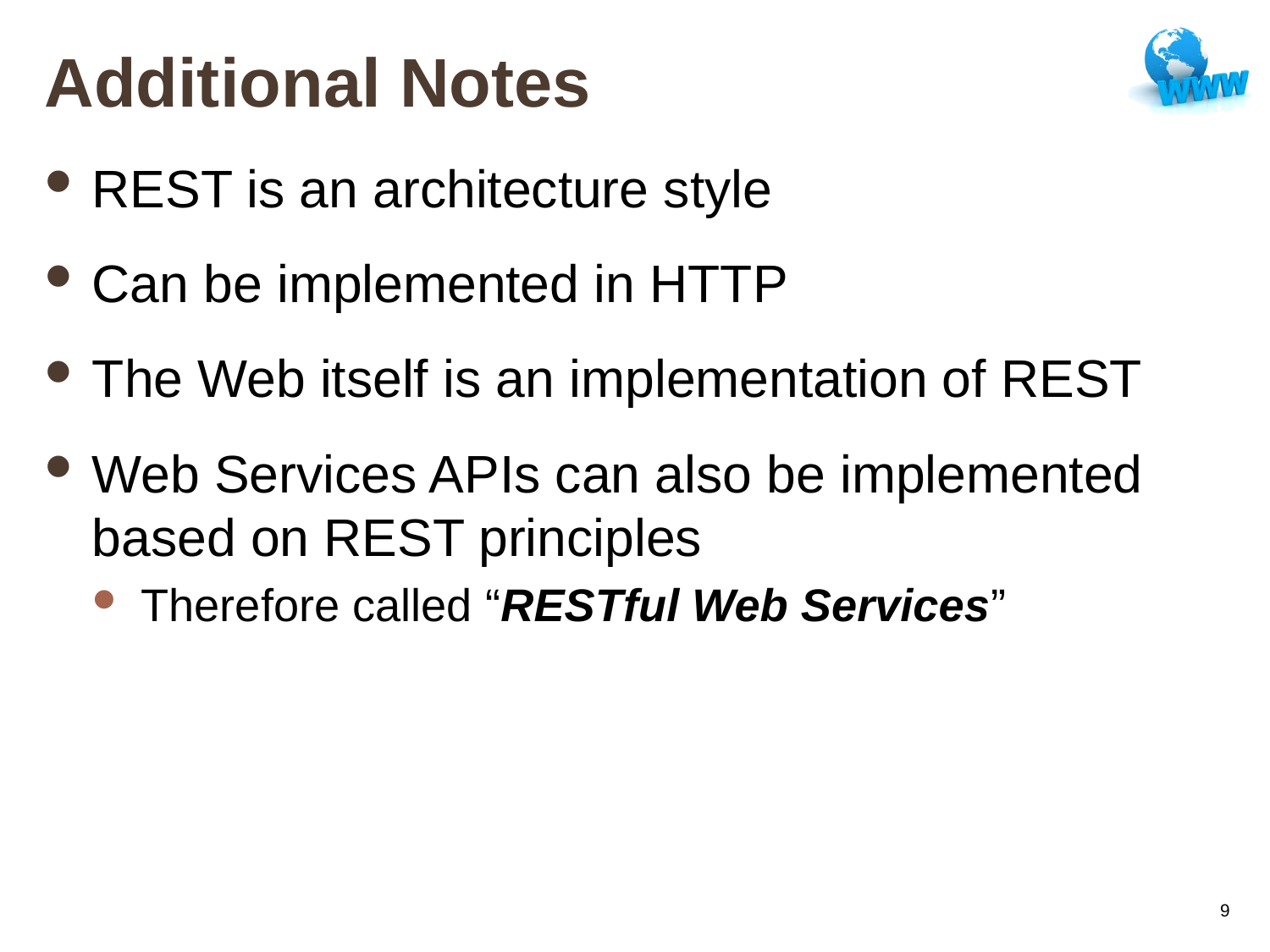

# Additional Notes
REST is an architecture style
Can be implemented in HTTP
The Web itself is an implementation of REST
Web Services APIs can also be implemented based on REST principles
Therefore called “RESTful Web Services”
9